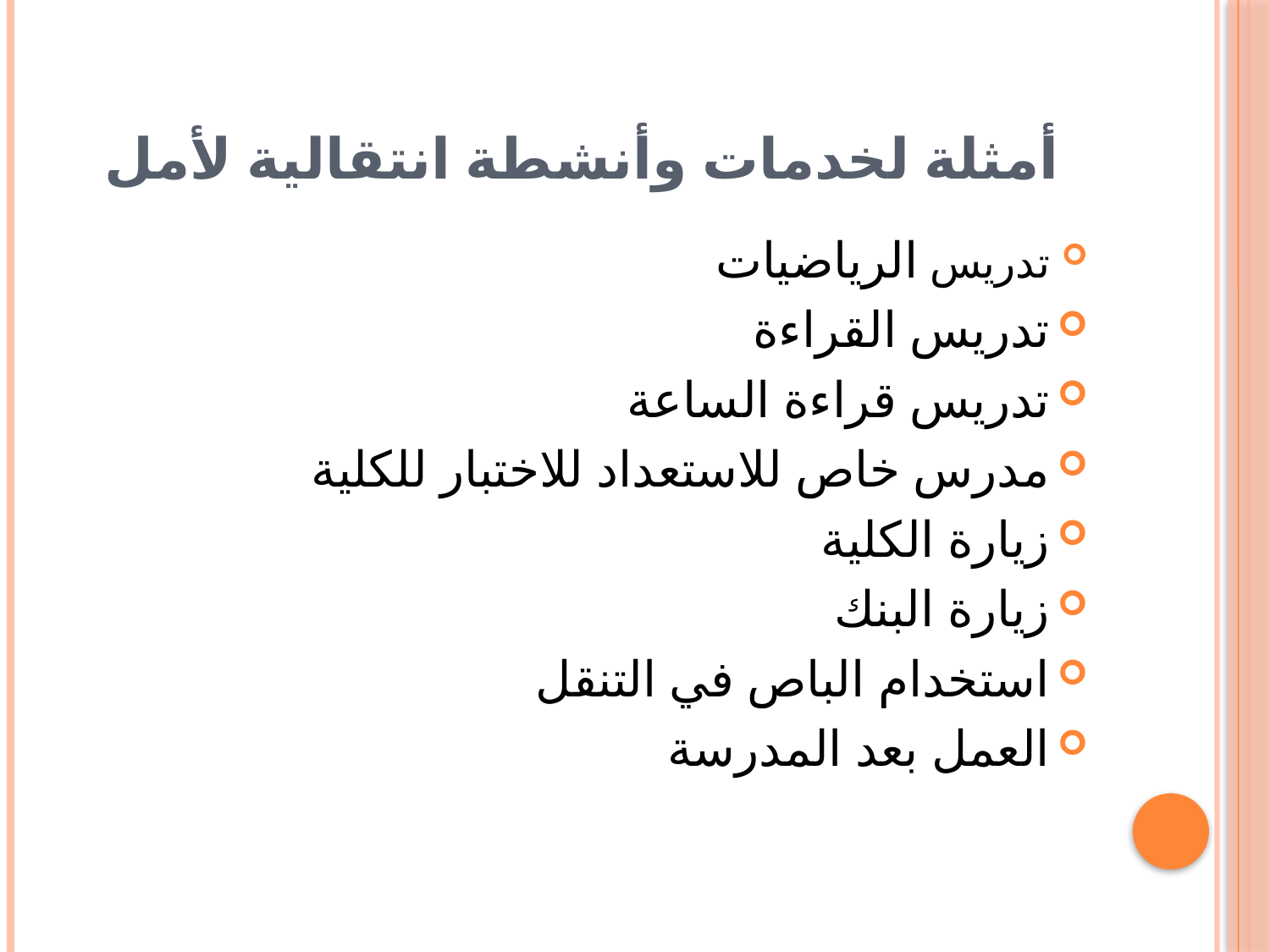

# أمثلة لخدمات وأنشطة انتقالية لأمل
تدريس الرياضيات
تدريس القراءة
تدريس قراءة الساعة
مدرس خاص للاستعداد للاختبار للكلية
زيارة الكلية
زيارة البنك
استخدام الباص في التنقل
العمل بعد المدرسة